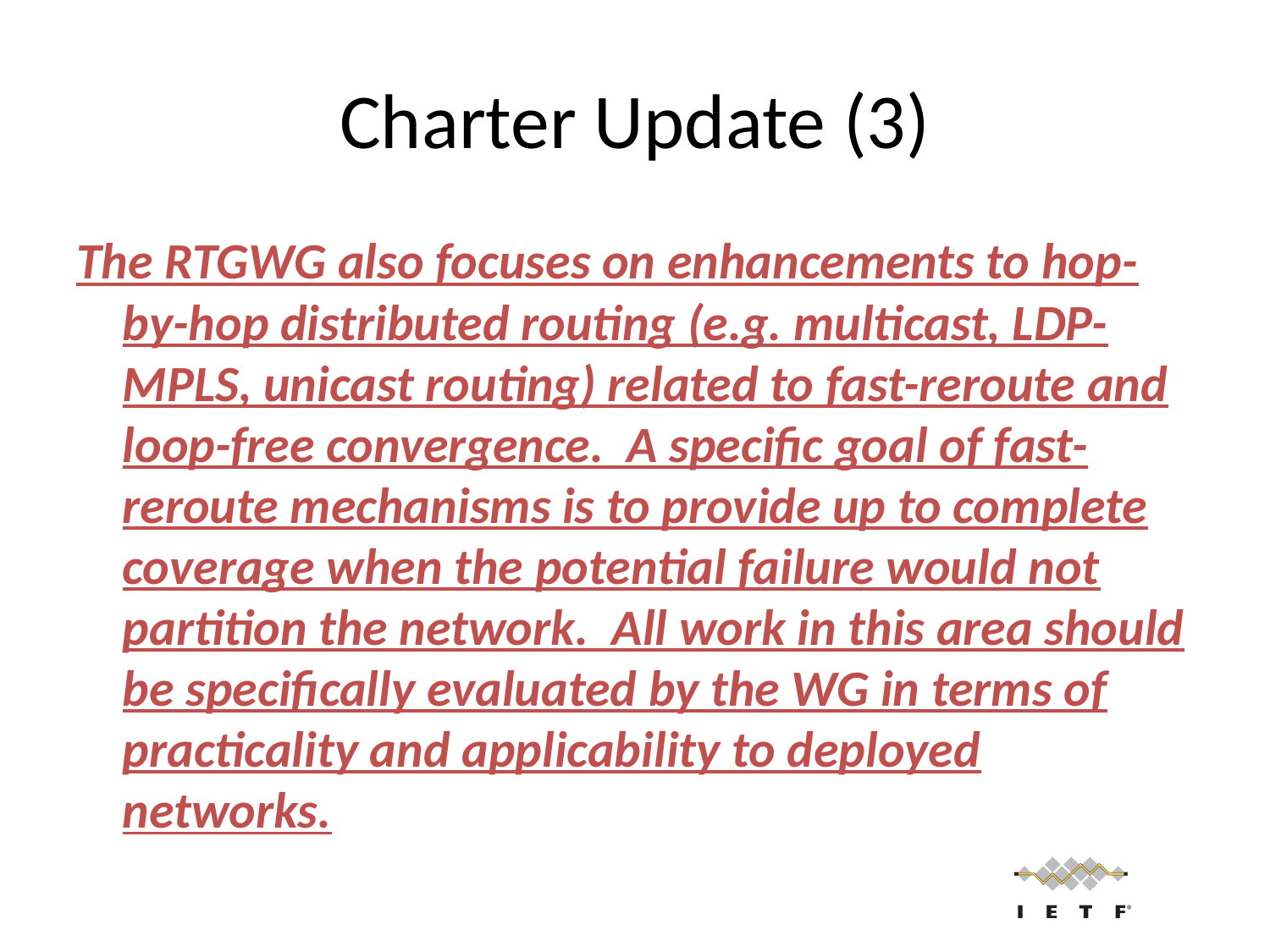

# Charter Update (3)
The RTGWG also focuses on enhancements to hop-by-hop distributed routing (e.g. multicast, LDP-MPLS, unicast routing) related to fast-reroute and loop-free convergence.  A specific goal of fast-reroute mechanisms is to provide up to complete coverage when the potential failure would not partition the network.  All work in this area should be specifically evaluated by the WG in terms of practicality and applicability to deployed networks.